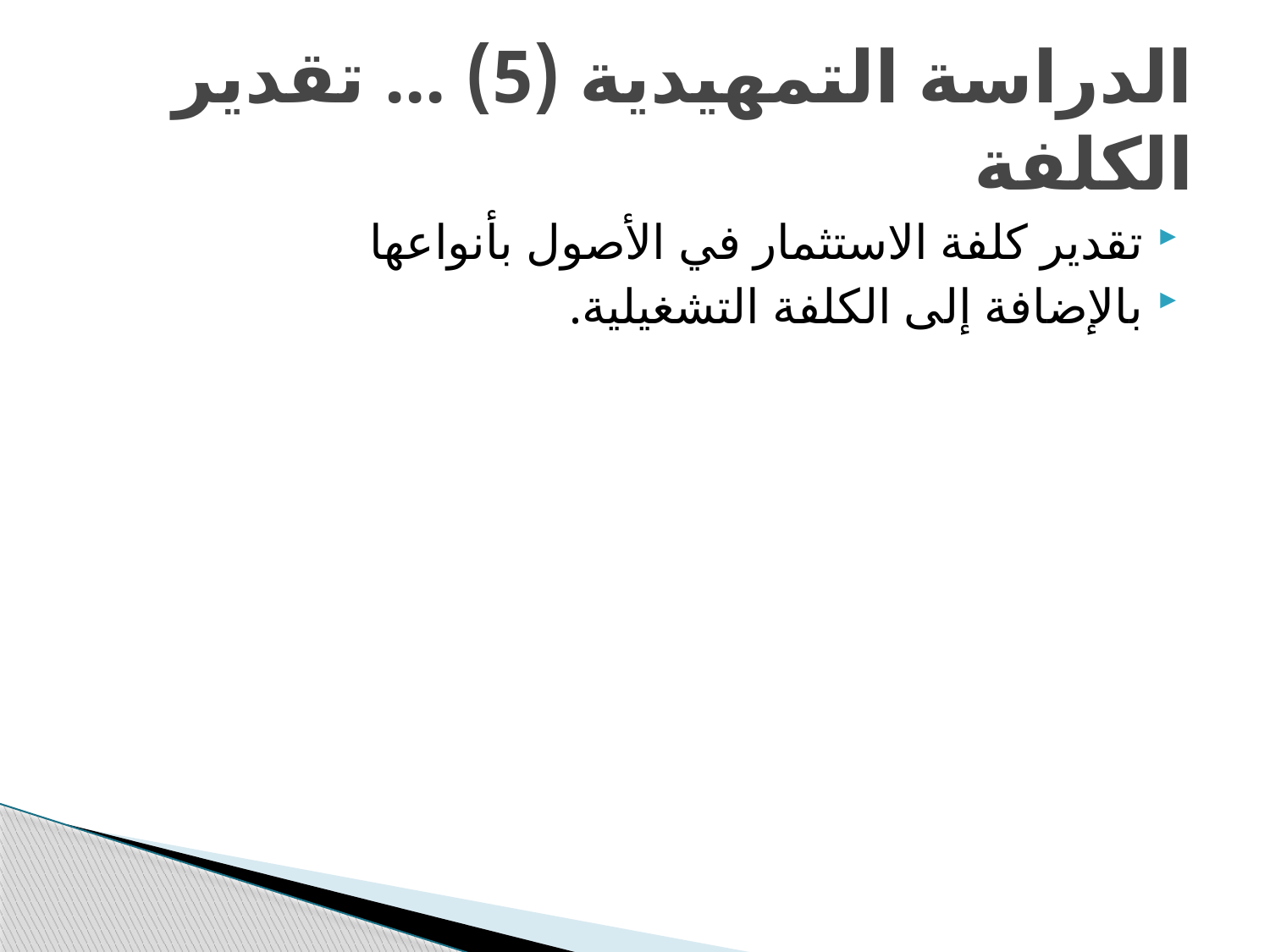

# الدراسة التمهيدية (5) ... تقدير الكلفة
تقدير كلفة الاستثمار في الأصول بأنواعها
بالإضافة إلى الكلفة التشغيلية.